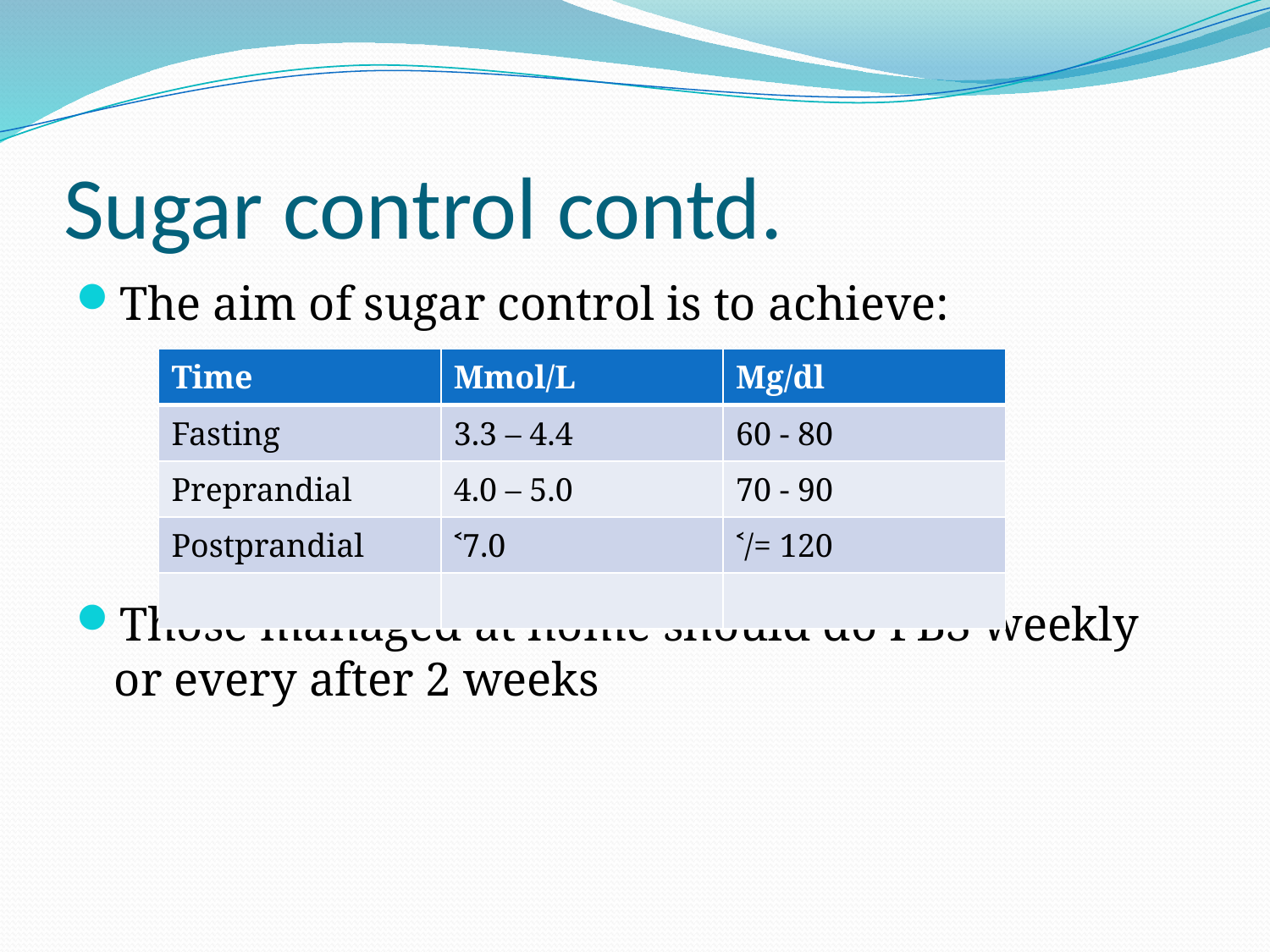

# Sugar control contd.
The aim of sugar control is to achieve:

Those managed at home should do FBS weekly or every after 2 weeks
| Time | Mmol/L | Mg/dl |
| --- | --- | --- |
| Fasting | 3.3 – 4.4 | 60 - 80 |
| Preprandial | 4.0 – 5.0 | 70 - 90 |
| Postprandial | ˂7.0 | ˂/= 120 |
|  |  |  |